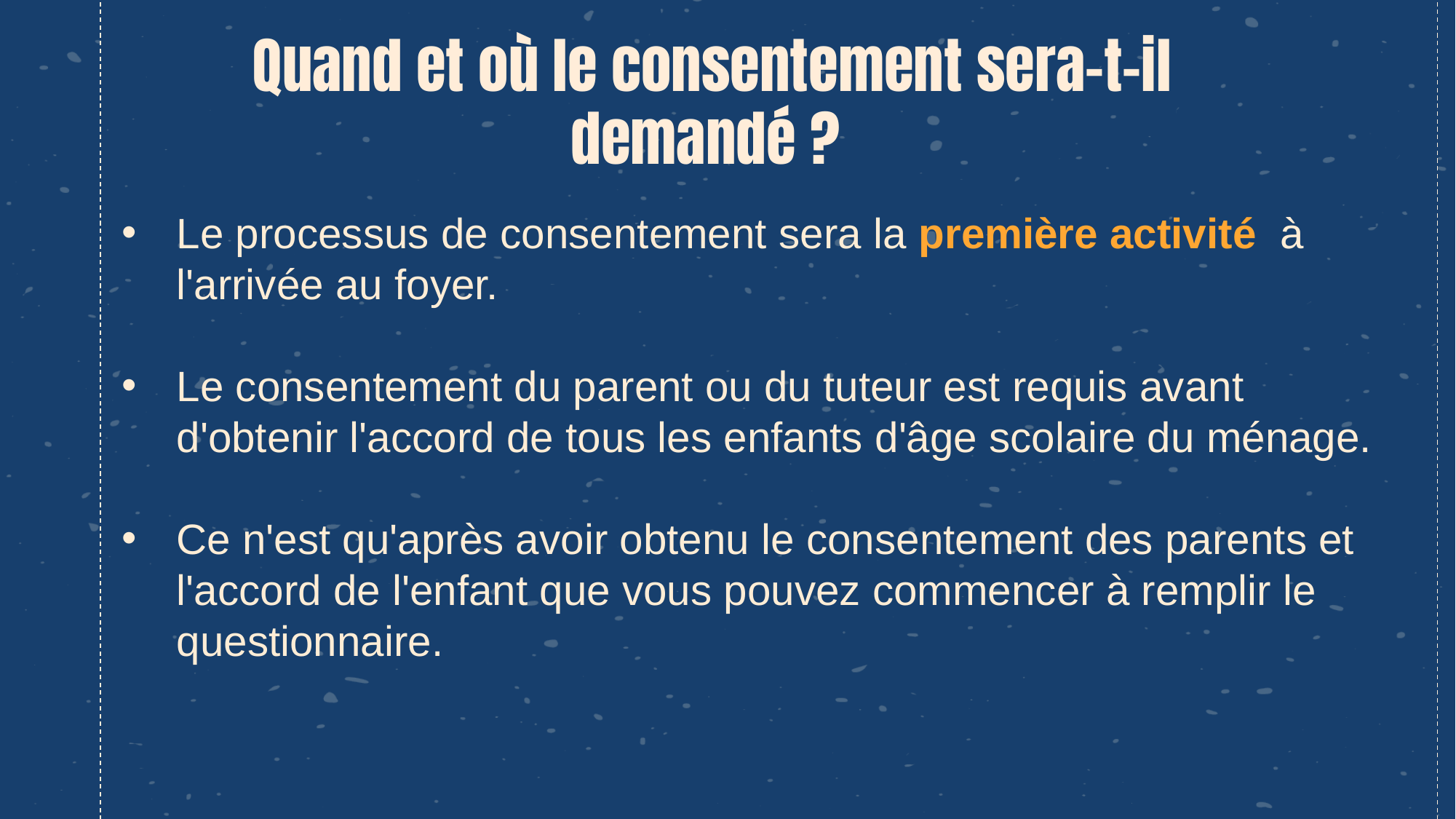

# Quand et où le consentement sera-t-il demandé ?
Le processus de consentement sera la première activité  à l'arrivée au foyer.

Le consentement du parent ou du tuteur est requis avant d'obtenir l'accord de tous les enfants d'âge scolaire du ménage.

Ce n'est qu'après avoir obtenu le consentement des parents et l'accord de l'enfant que vous pouvez commencer à remplir le questionnaire.